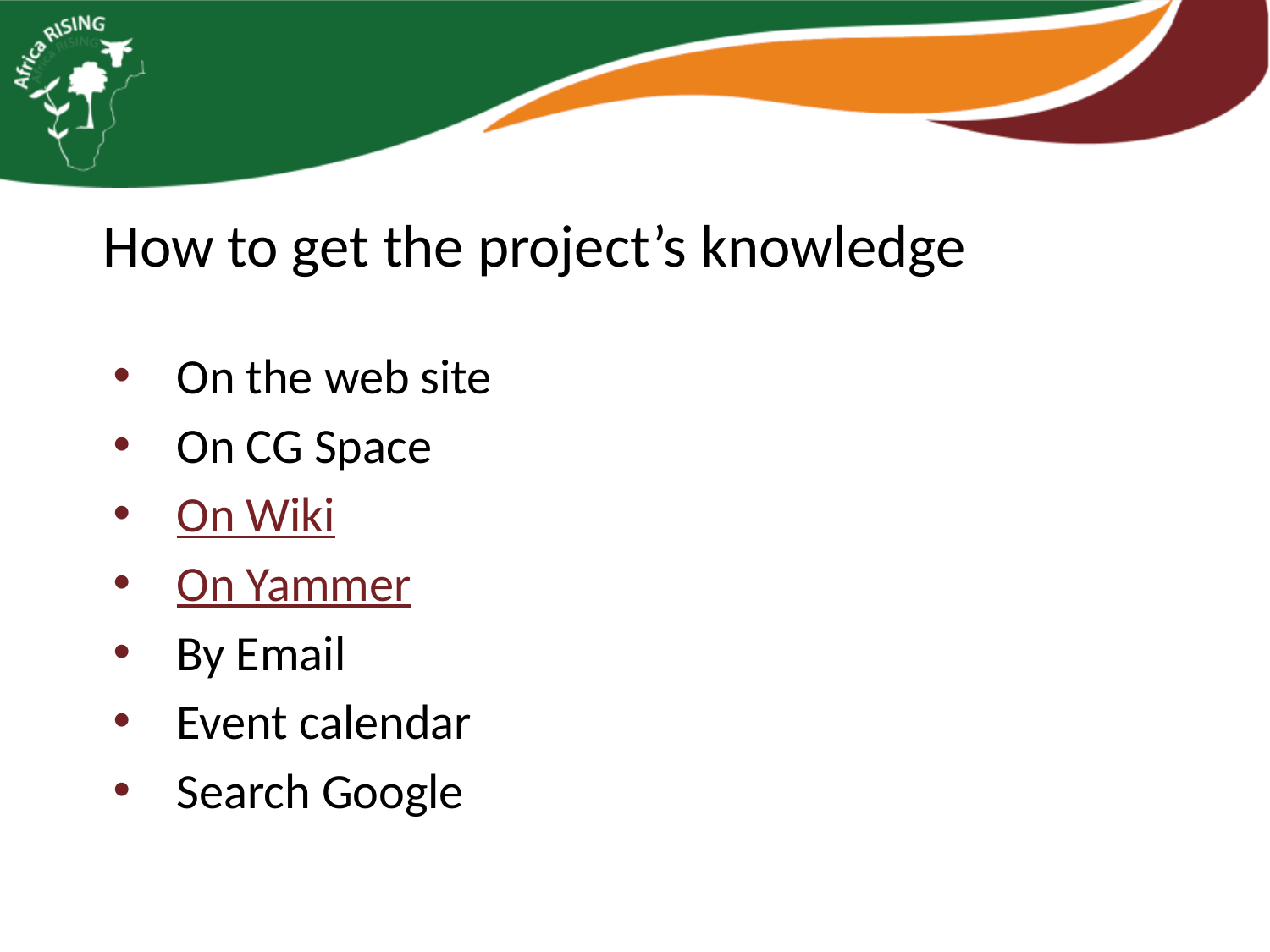

How to get the project’s knowledge
On the web site
On CG Space
On Wiki
On Yammer
By Email
Event calendar
Search Google